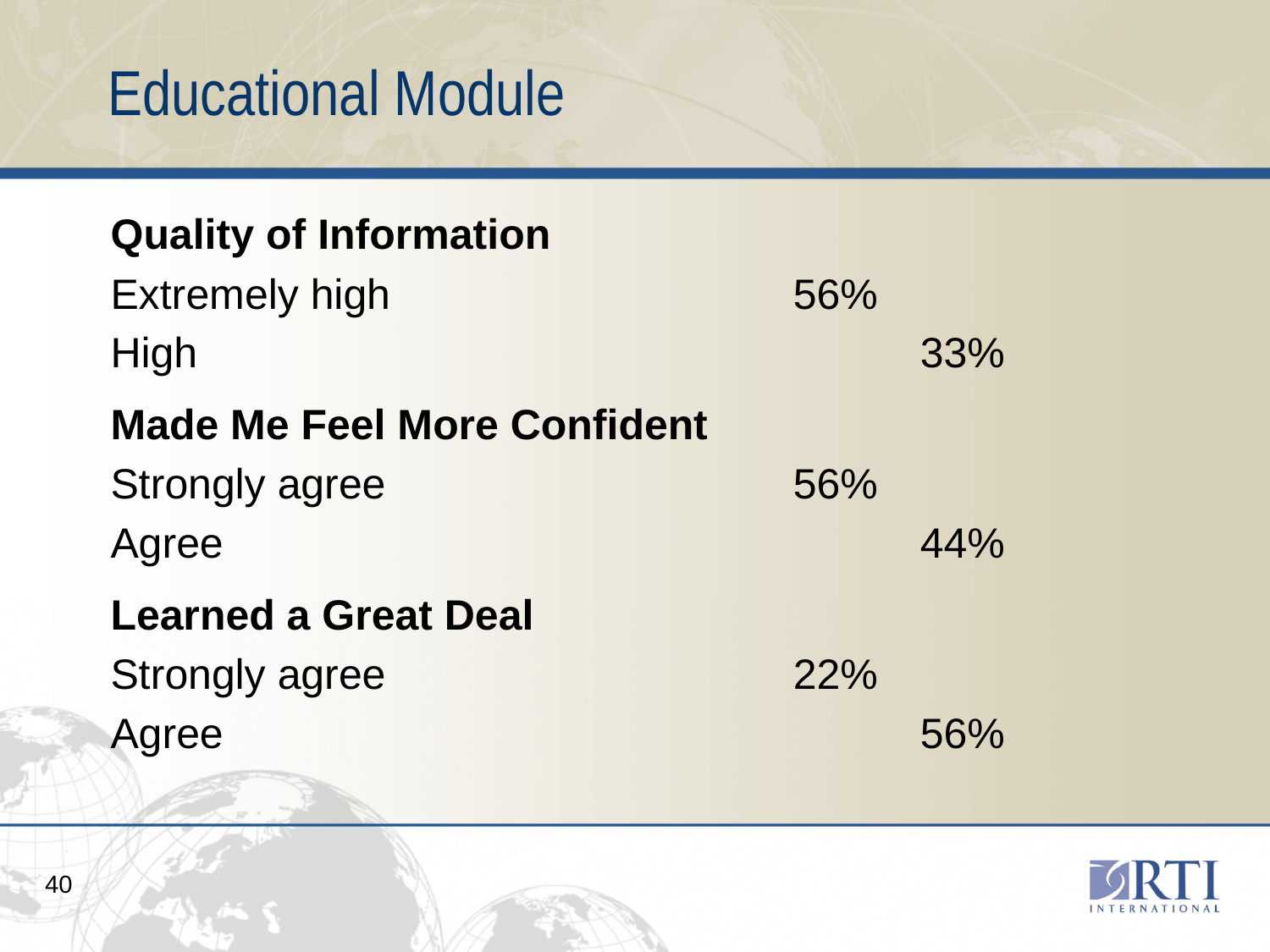

# Educational Module
Quality of Information
Extremely high				56%
High						33%
Made Me Feel More Confident
Strongly agree				56%
Agree						44%
Learned a Great Deal
Strongly agree				22%
Agree						56%

40